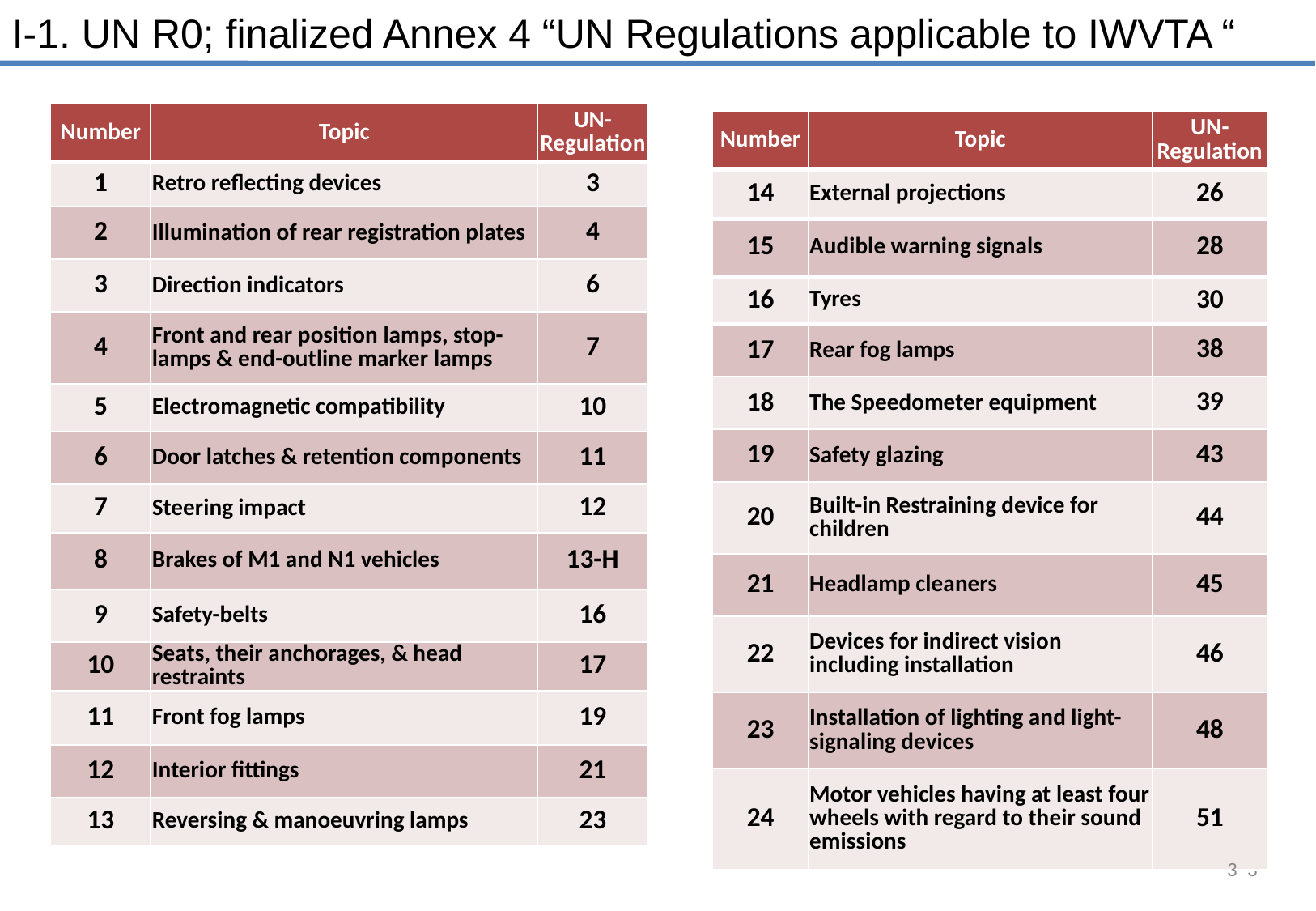

I-1. UN R0; finalized Annex 4 “UN Regulations applicable to IWVTA “

| Number | Topic | UN-Regulation |
| --- | --- | --- |
| 1 | Retro reflecting devices | 3 |
| 2 | Illumination of rear registration plates | 4 |
| 3 | Direction indicators | 6 |
| 4 | Front and rear position lamps, stop-lamps & end-outline marker lamps | 7 |
| 5 | Electromagnetic compatibility | 10 |
| 6 | Door latches & retention components | 11 |
| 7 | Steering impact | 12 |
| 8 | Brakes of M1 and N1 vehicles | 13-H |
| 9 | Safety-belts | 16 |
| 10 | Seats, their anchorages, & head restraints | 17 |
| 11 | Front fog lamps | 19 |
| 12 | Interior fittings | 21 |
| 13 | Reversing & manoeuvring lamps | 23 |
| Number | Topic | UN-Regulation |
| --- | --- | --- |
| 14 | External projections | 26 |
| 15 | Audible warning signals | 28 |
| 16 | Tyres | 30 |
| 17 | Rear fog lamps | 38 |
| 18 | The Speedometer equipment | 39 |
| 19 | Safety glazing | 43 |
| 20 | Built-in Restraining device for children | 44 |
| 21 | Headlamp cleaners | 45 |
| 22 | Devices for indirect vision including installation | 46 |
| 23 | Installation of lighting and light-signaling devices | 48 |
| 24 | Motor vehicles having at least four wheels with regard to their sound emissions | 51 |
3
3